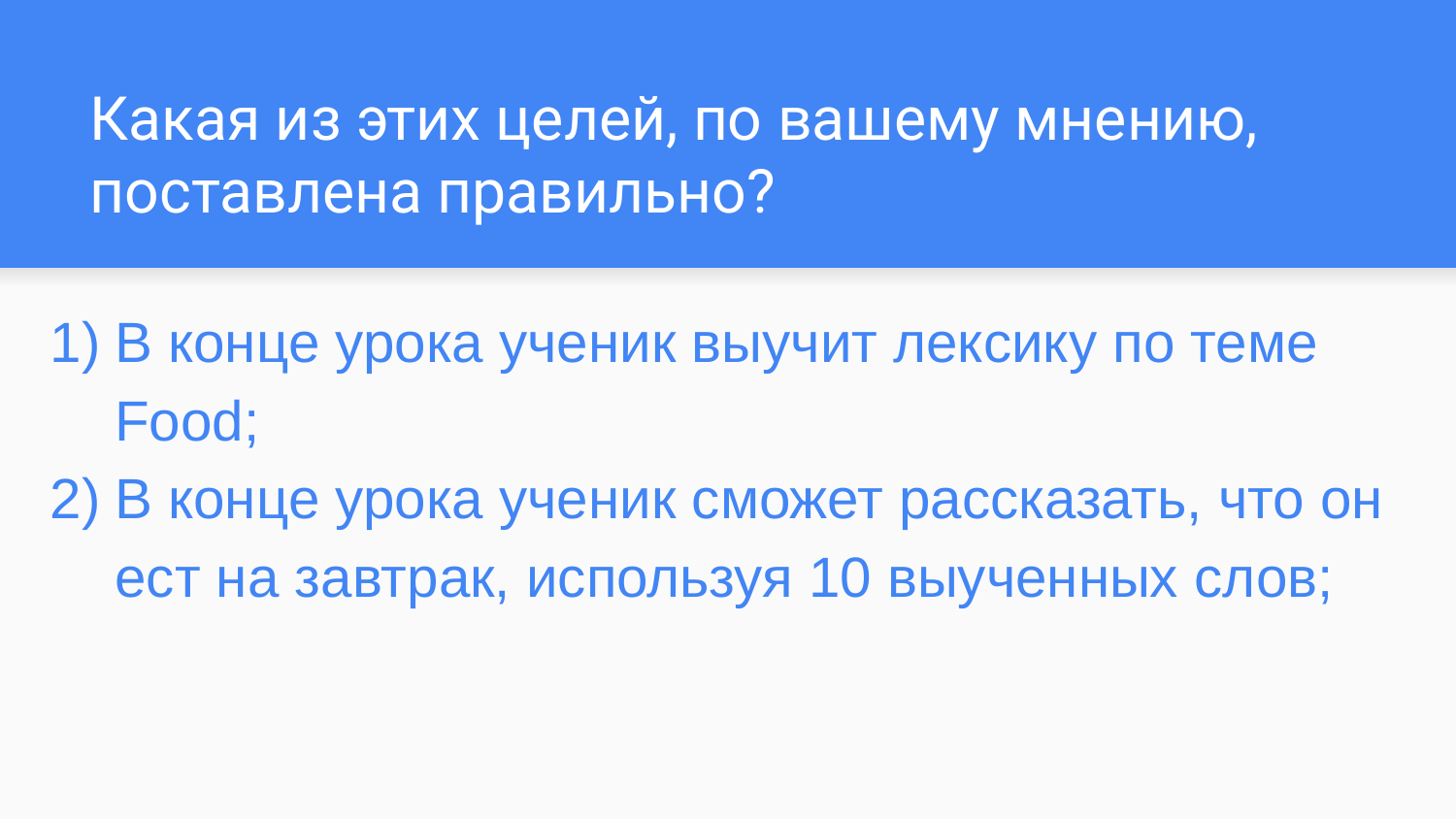

# Какая из этих целей, по вашему мнению, поставлена правильно?

В конце урока ученик выучит лексику по теме Food;
В конце урока ученик сможет рассказать, что он ест на завтрак, используя 10 выученных слов;